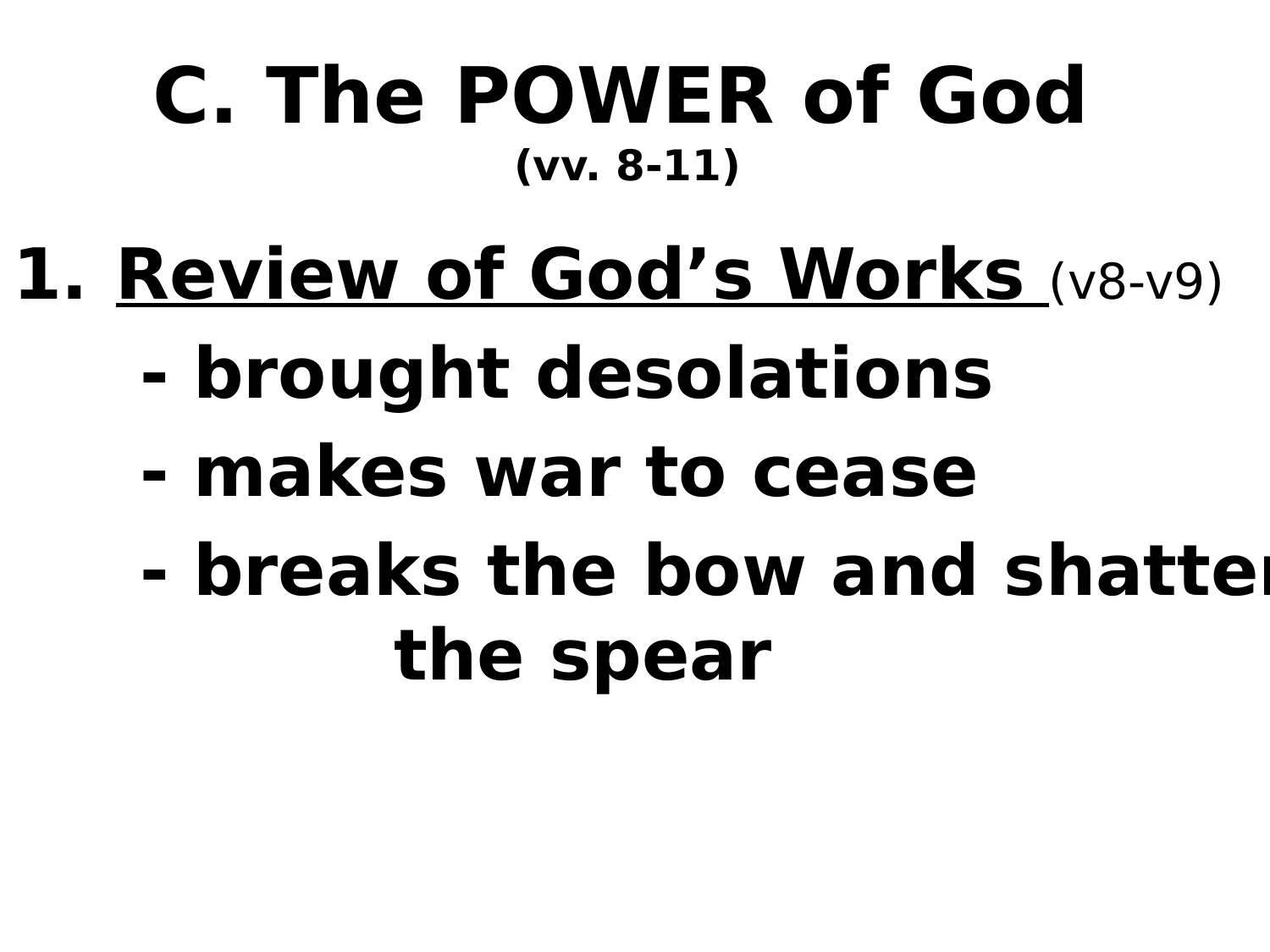

# C. The POWER of God (vv. 8-11)
Review of God’s Works (v8-v9)
	- brought desolations
	- makes war to cease
	- breaks the bow and shatter 	  		the spear